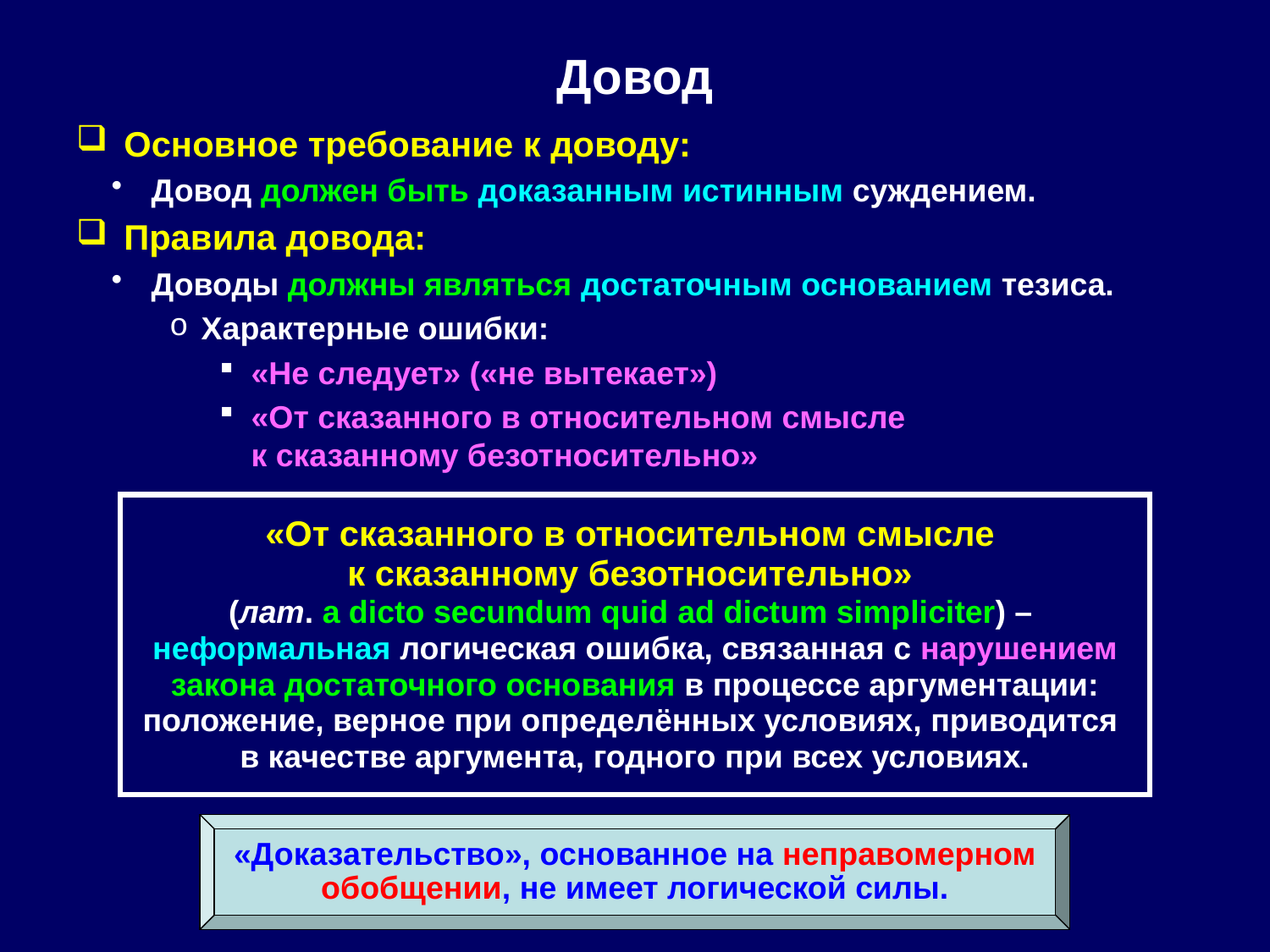

# Довод
Основное требование к доводу:
Довод должен быть доказанным истинным суждением.
Правила довода:
Доводы должны являться достаточным основанием тезиса.
Характерные ошибки:
«Не следует» («не вытекает»)
«От сказанного в относительном смысле
к сказанному безотносительно»
«От сказанного в относительном смысле
к сказанному безотносительно»
(лат. a dicto secundum quid ad dictum simpliciter) –
неформальная логическая ошибка, связанная с нарушением закона достаточного основания в процессе аргументации: положение, верное при определённых условиях, приводится
в качестве аргумента, годного при всех условиях.
«Доказательство», основанное на неправомерном обобщении, не имеет логической силы.